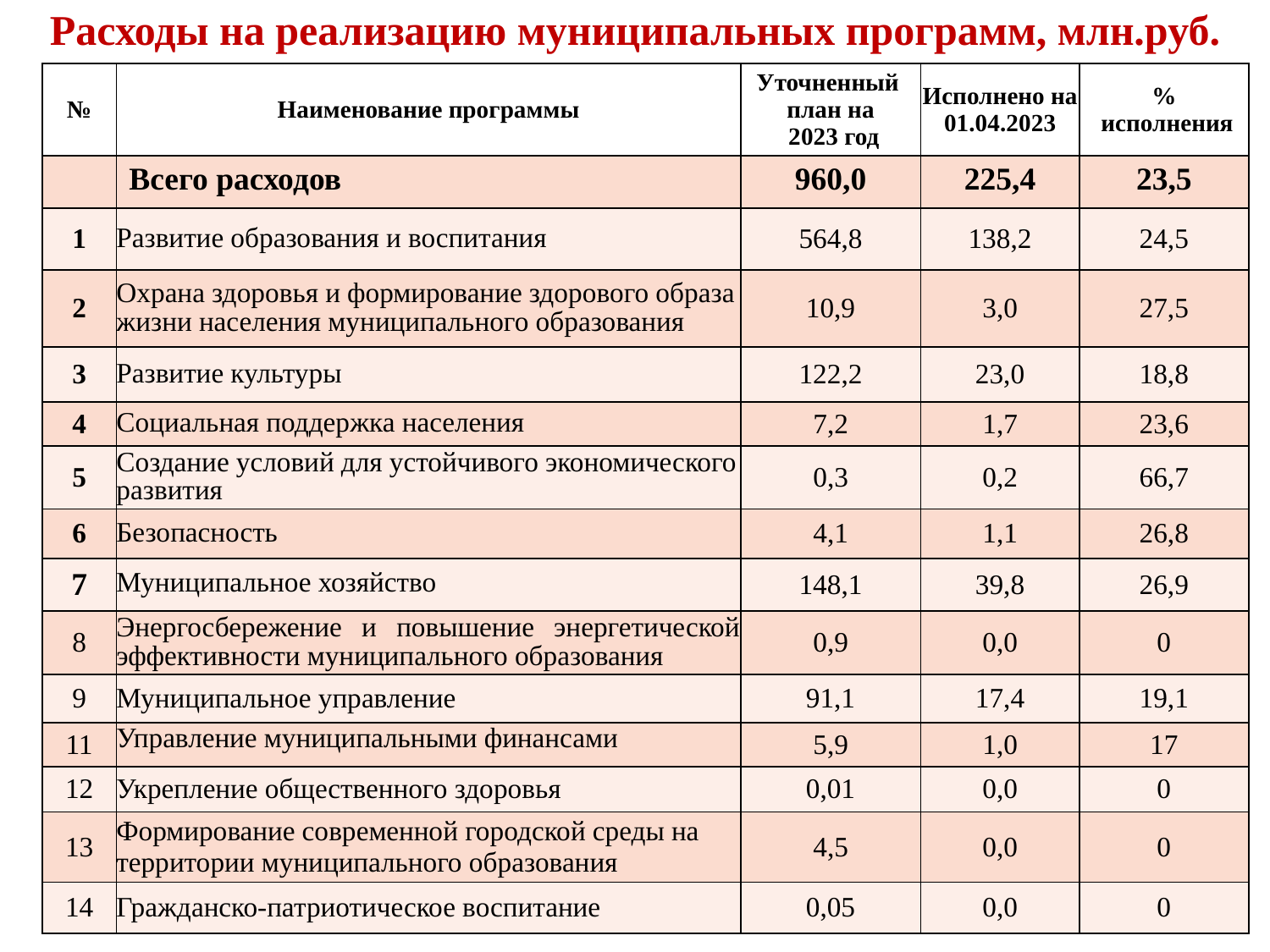

# Расходы на реализацию муниципальных программ, млн.руб.
| № | Наименование программы | Уточненный план на 2023 год | Исполнено на 01.04.2023 | % исполнения |
| --- | --- | --- | --- | --- |
|  | Всего расходов | 960,0 | 225,4 | 23,5 |
| 1 | Развитие образования и воспитания | 564,8 | 138,2 | 24,5 |
| 2 | Охрана здоровья и формирование здорового образа жизни населения муниципального образования | 10,9 | 3,0 | 27,5 |
| 3 | Развитие культуры | 122,2 | 23,0 | 18,8 |
| 4 | Социальная поддержка населения | 7,2 | 1,7 | 23,6 |
| 5 | Создание условий для устойчивого экономического развития | 0,3 | 0,2 | 66,7 |
| 6 | Безопасность | 4,1 | 1,1 | 26,8 |
| 7 | Муниципальное хозяйство | 148,1 | 39,8 | 26,9 |
| 8 | Энергосбережение и повышение энергетической эффективности муниципального образования | 0,9 | 0,0 | 0 |
| 9 | Муниципальное управление | 91,1 | 17,4 | 19,1 |
| 11 | Управление муниципальными финансами | 5,9 | 1,0 | 17 |
| 12 | Укрепление общественного здоровья | 0,01 | 0,0 | 0 |
| 13 | Формирование современной городской среды на территории муниципального образования | 4,5 | 0,0 | 0 |
| 14 | Гражданско-патриотическое воспитание | 0,05 | 0,0 | 0 |